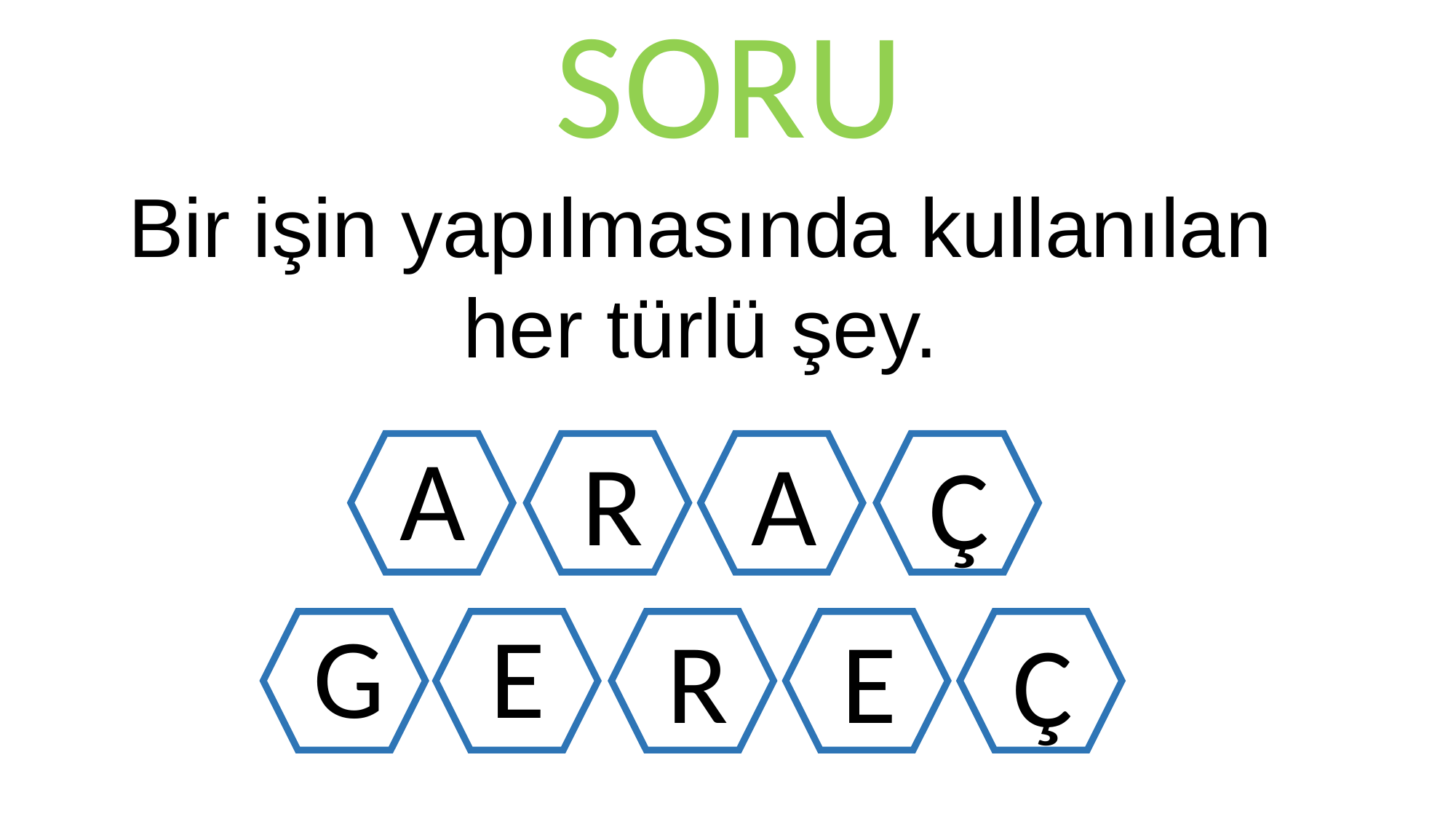

SORU
Bir işin yapılmasında kullanılan her türlü şey.
A
R
A
Ç

G
E
R
E
Ç